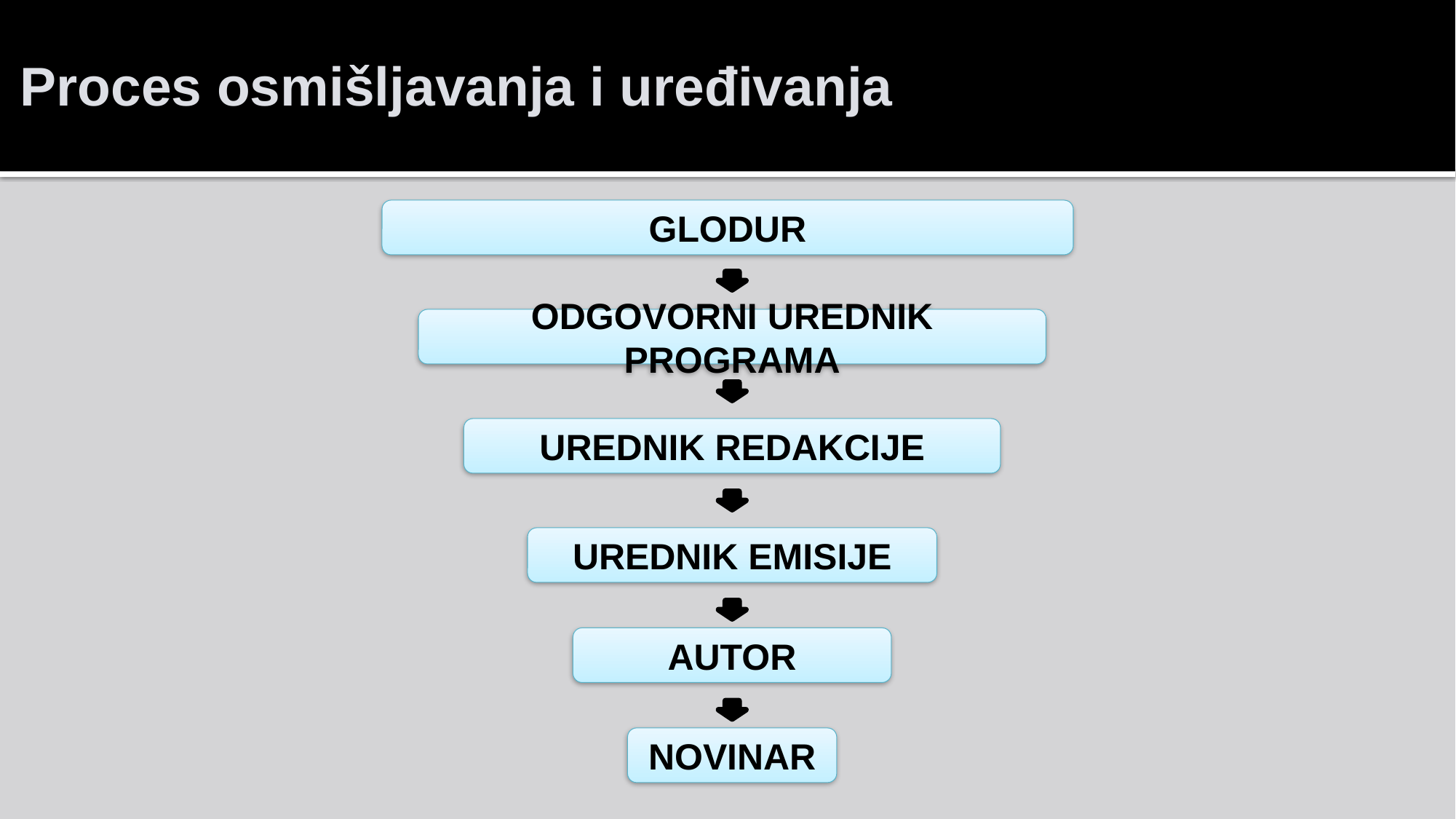

# Proces osmišljavanja i uređivanja

GLODUR

ODGOVORNI UREDNIK PROGRAMA

UREDNIK REDAKCIJE

UREDNIK EMISIJE

AUTOR

NOVINAR